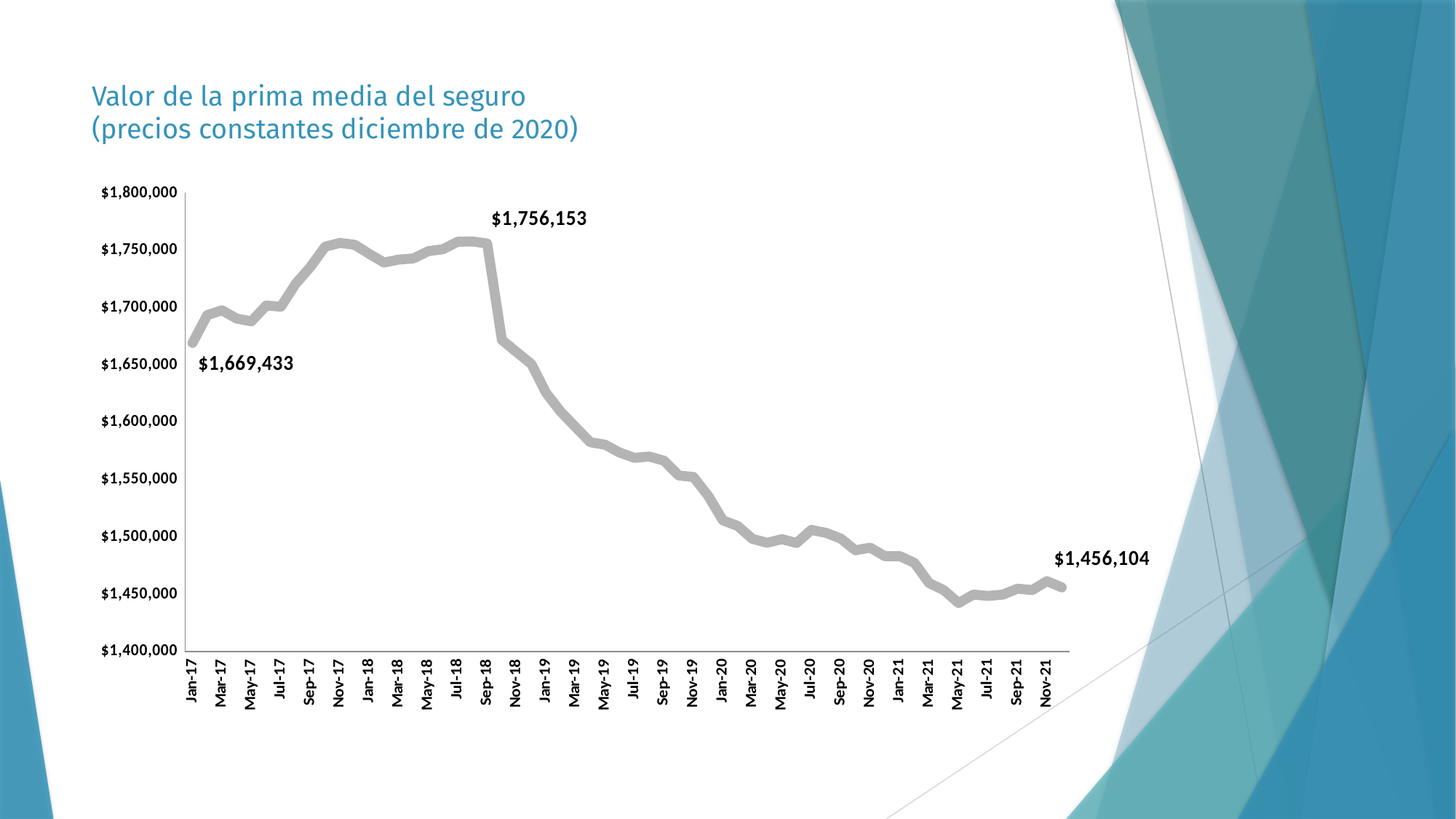

# Valor de la prima media del seguro (precios constantes diciembre de 2020)

### Chart

| Category | Precios Constantes |
|---|---|
| 42736 | 1669432.8446999062 |
| 42767 | 1693706.9324711084 |
| 42795 | 1697906.5909704606 |
| 42826 | 1690640.4093124804 |
| 42856 | 1688292.27452809 |
| 42887 | 1702056.7979457548 |
| 42917 | 1701063.2888009981 |
| 42948 | 1720975.4113941048 |
| 42979 | 1735693.3893138233 |
| 43009 | 1753380.8169650305 |
| 43040 | 1756649.6389584672 |
| 43070 | 1755080.2845055715 |
| 43101 | 1747094.6290446015 |
| 43132 | 1739540.839986561 |
| 43160 | 1742157.5561296092 |
| 43191 | 1743202.2192247503 |
| 43221 | 1749447.207315853 |
| 43252 | 1751195.8149201493 |
| 43282 | 1757694.8237495462 |
| 43313 | 1757967.5603854987 |
| 43344 | 1756153.0381658794 |
| 43374 | 1672013.8443434078 |
| 43405 | 1661477.2307638917 |
| 43435 | 1651049.0300664 |
| 43466 | 1625902.5616747516 |
| 43497 | 1609332.0111638661 |
| 43525 | 1596005.3826648297 |
| 43556 | 1582753.290733255 |
| 43586 | 1580659.4967258885 |
| 43617 | 1573674.4103203195 |
| 43647 | 1569092.737960754 |
| 43678 | 1570288.1680683296 |
| 43709 | 1566671.1110029053 |
| 43739 | 1553691.6553487382 |
| 43770 | 1552438.6947328567 |
| 43800 | 1536077.1536635838 |
| 43831 | 1514590.7948495783 |
| 43862 | 1509727.061128645 |
| 43891 | 1498492.4573433148 |
| 43922 | 1494978.6718251656 |
| 43952 | 1498193.085994305 |
| 43983 | 1494793.2127030583 |
| 44013 | 1506229.8794421265 |
| 44044 | 1503681.961277058 |
| 44075 | 1498715.9440596446 |
| 44105 | 1488477.8234237384 |
| 44136 | 1490799.5774057861 |
| 44166 | 1483293.374 |
| 44197 | 1483398.4994145976 |
| 44228 | 1477495.979682492 |
| 44256 | 1459879.7704044064 |
| 44287 | 1453676.5314521159 |
| 44317 | 1442449.1254597576 |
| 44348 | 1449846.5846276889 |
| 44378 | 1448672.2426970862 |
| 44409 | 1449803.266811166 |
| 44440 | 1454957.5397077424 |
| 44470 | 1453766.0348744323 |
| 44501 | 1461570.5618430383 |
| 44531 | 1456104.1607521768 |